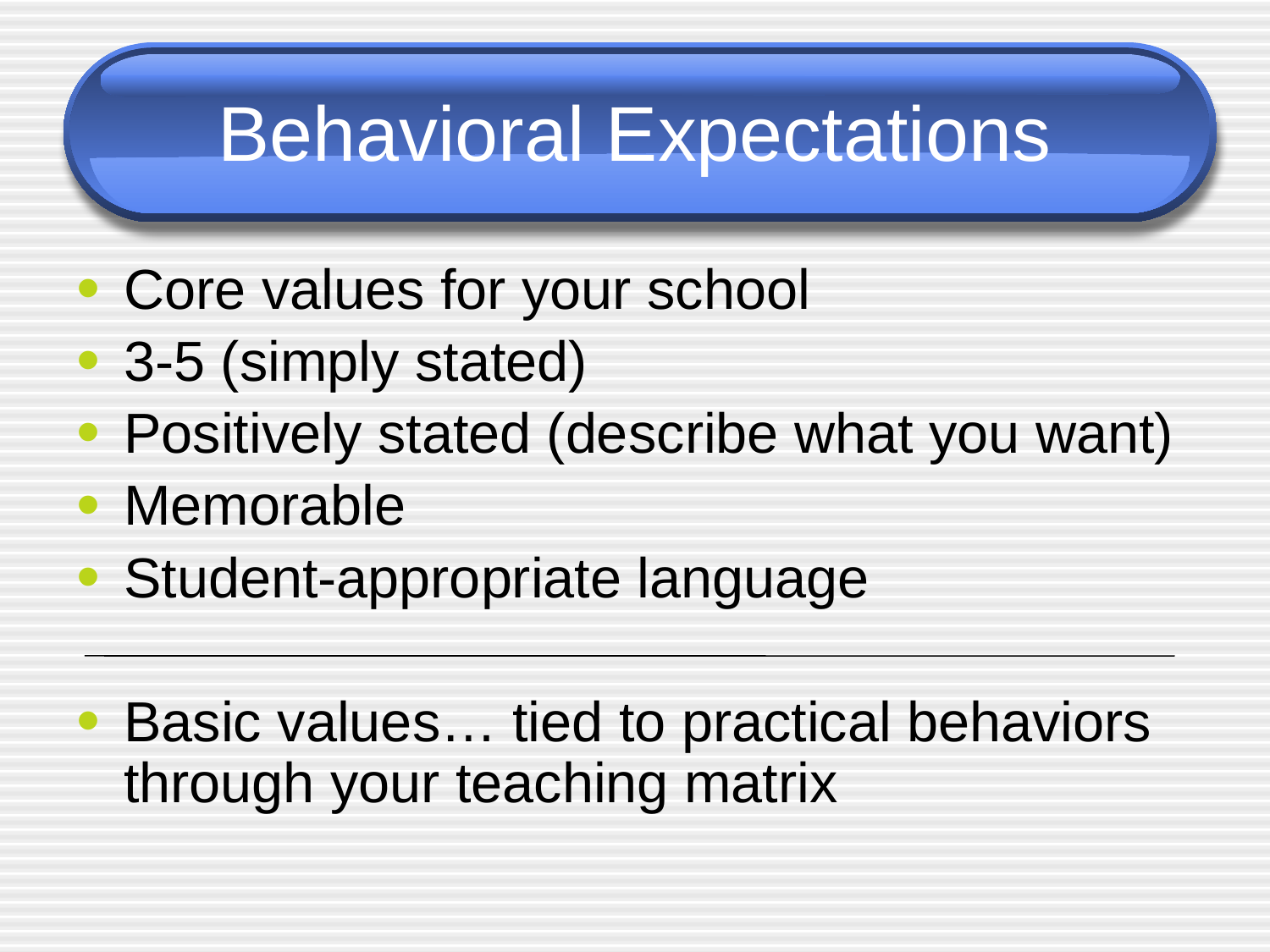

# Behavioral Expectations
Core values for your school
3-5 (simply stated)
Positively stated (describe what you want)
Memorable
Student-appropriate language

Basic values… tied to practical behaviors through your teaching matrix